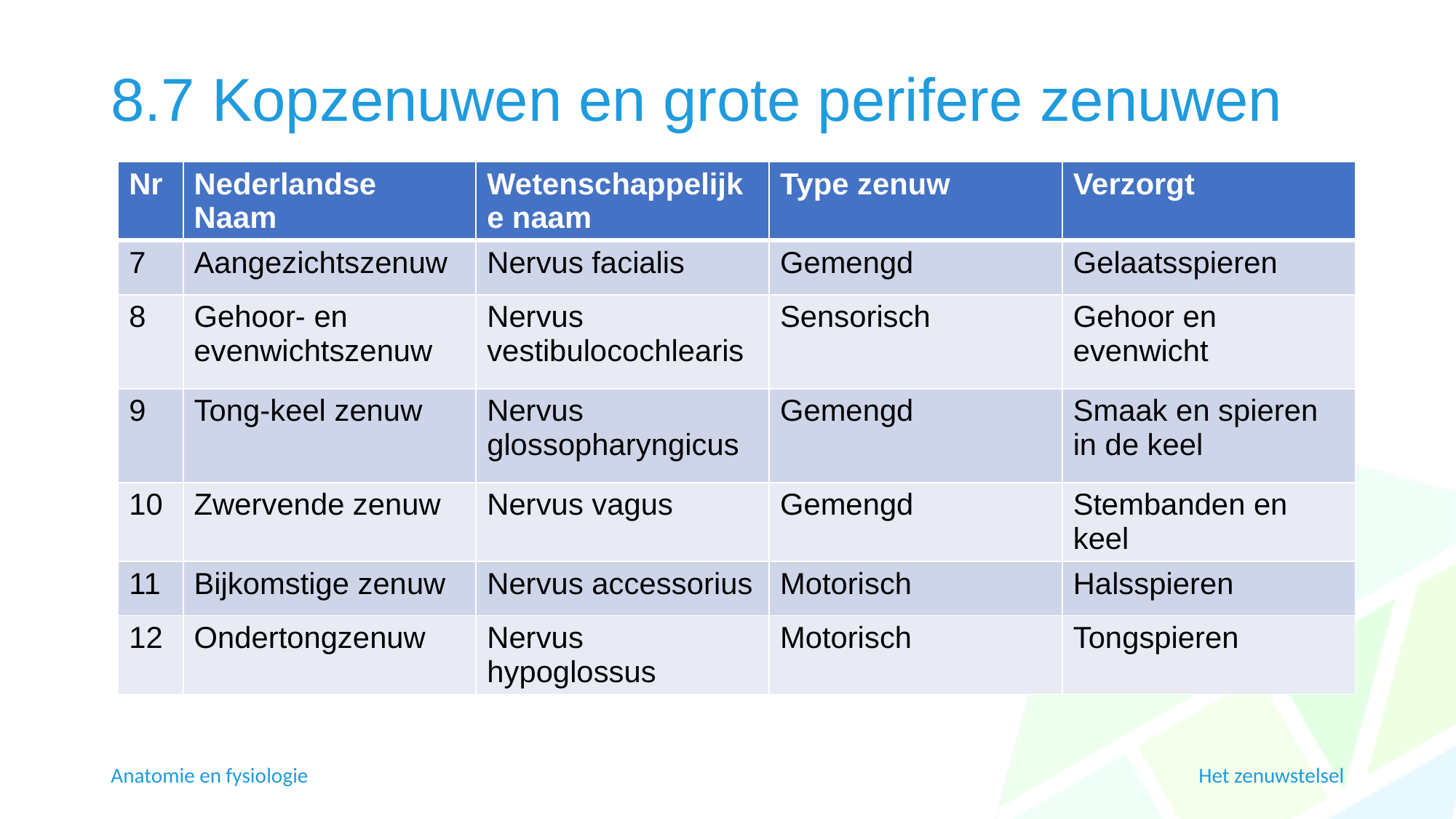

# 8.7 Kopzenuwen en grote perifere zenuwen
| Nr | Nederlandse Naam | Wetenschappelijke naam | Type zenuw | Verzorgt |
| --- | --- | --- | --- | --- |
| 7 | Aangezichtszenuw | Nervus facialis | Gemengd | Gelaatsspieren |
| 8 | Gehoor- en evenwichtszenuw | Nervus vestibulocochlearis | Sensorisch | Gehoor en evenwicht |
| 9 | Tong-keel zenuw | Nervus glossopharyngicus | Gemengd | Smaak en spieren in de keel |
| 10 | Zwervende zenuw | Nervus vagus | Gemengd | Stembanden en keel |
| 11 | Bijkomstige zenuw | Nervus accessorius | Motorisch | Halsspieren |
| 12 | Ondertongzenuw | Nervus hypoglossus | Motorisch | Tongspieren |
Anatomie en fysiologie
Het zenuwstelsel